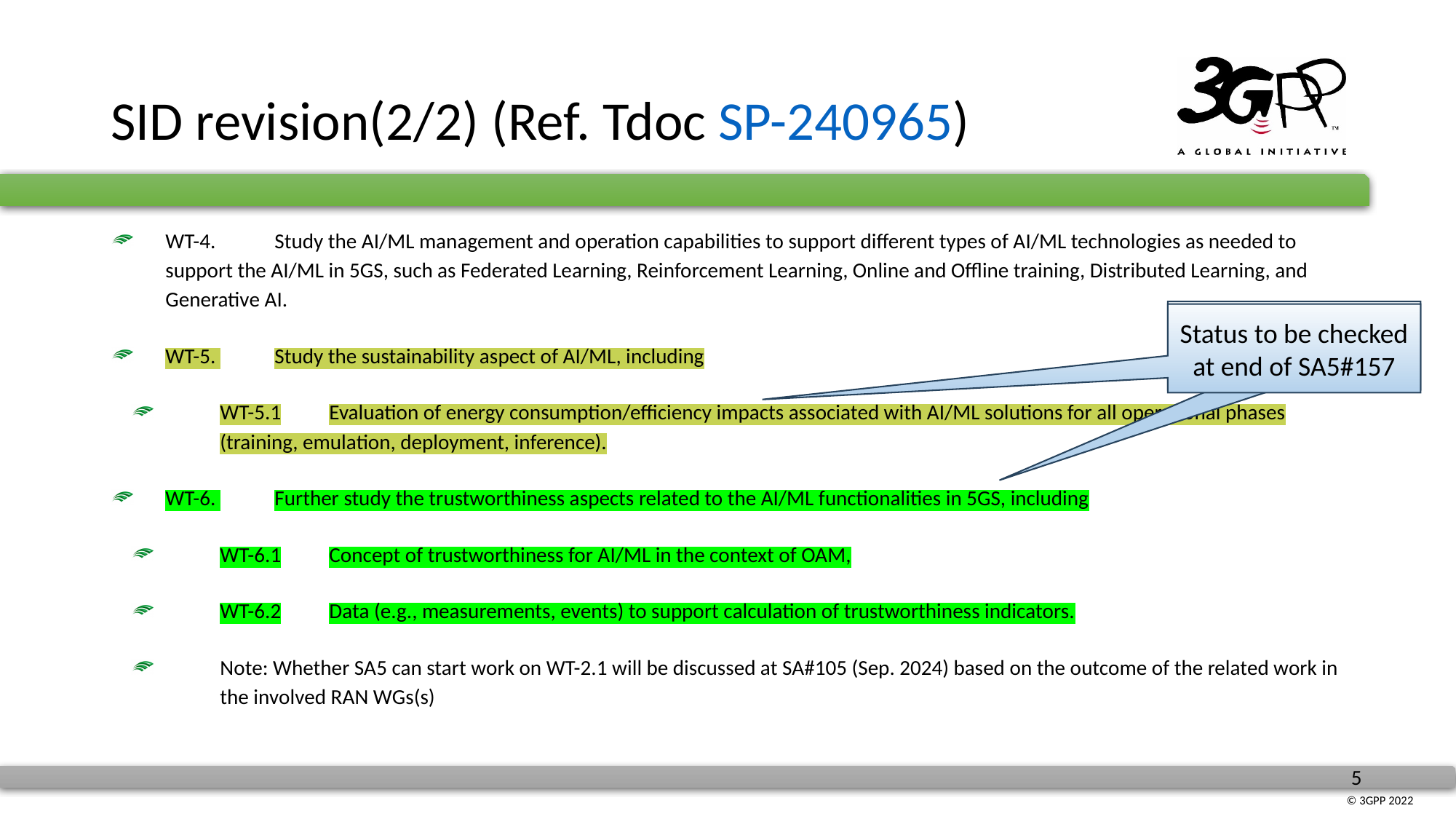

# SID revision(2/2) (Ref. Tdoc SP-240965)
WT-4. 	Study the AI/ML management and operation capabilities to support different types of AI/ML technologies as needed to support the AI/ML in 5GS, such as Federated Learning, Reinforcement Learning, Online and Offline training, Distributed Learning, and Generative AI.
WT-5. 	Study the sustainability aspect of AI/ML, including
WT-5.1	Evaluation of energy consumption/efficiency impacts associated with AI/ML solutions for all operational phases (training, emulation, deployment, inference).
WT-6. 	Further study the trustworthiness aspects related to the AI/ML functionalities in 5GS, including
WT-6.1	Concept of trustworthiness for AI/ML in the context of OAM,
WT-6.2	Data (e.g., measurements, events) to support calculation of trustworthiness indicators.
Note: Whether SA5 can start work on WT-2.1 will be discussed at SA#105 (Sep. 2024) based on the outcome of the related work in the involved RAN WGs(s)

Status to be checked at end of SA5#157
Status to be checked at end of SA5#157